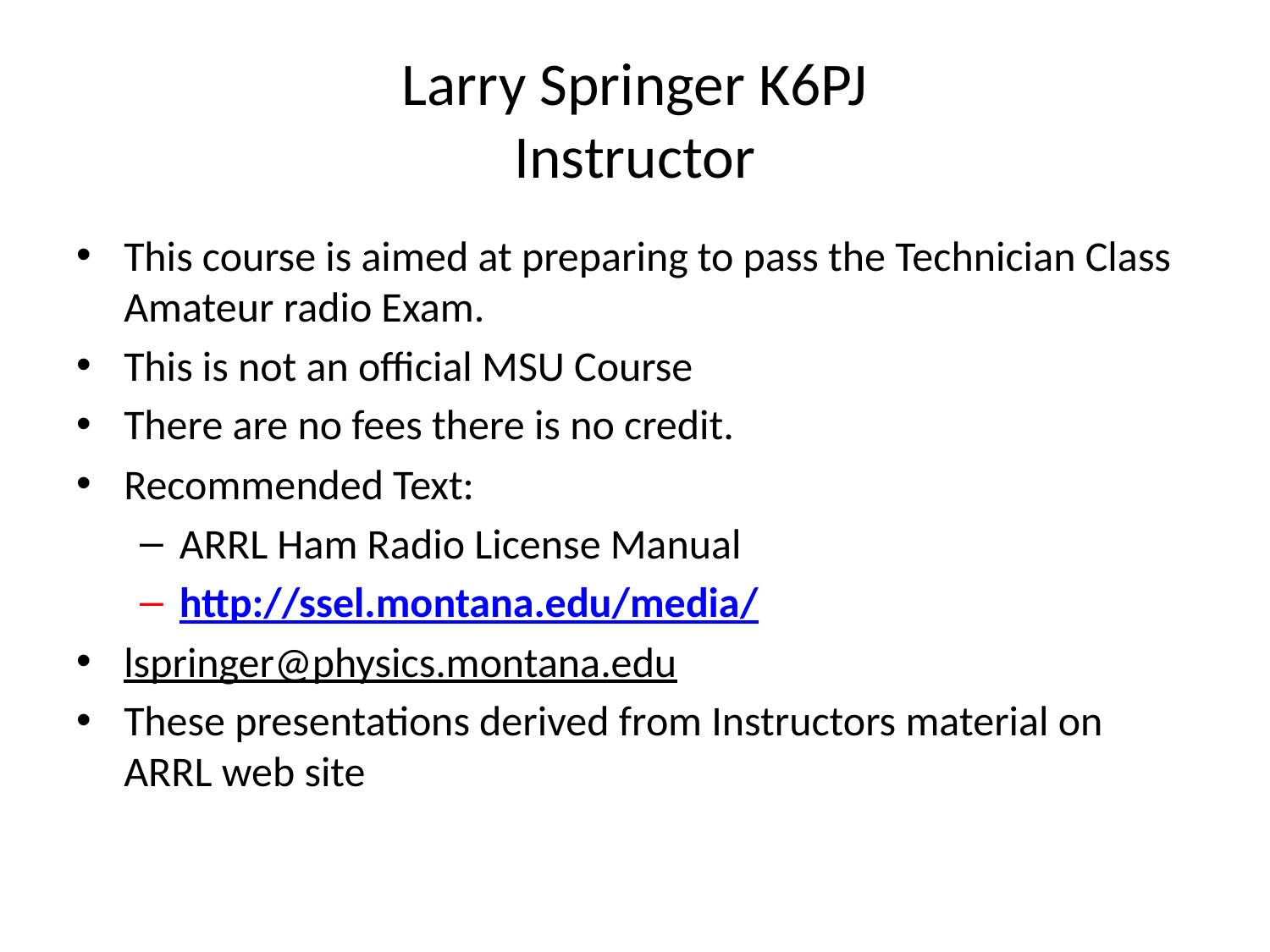

# Larry Springer K6PJ Instructor
This course is aimed at preparing to pass the Technician Class Amateur radio Exam.
This is not an official MSU Course
There are no fees there is no credit.
Recommended Text:
ARRL Ham Radio License Manual
http://ssel.montana.edu/media/
lspringer@physics.montana.edu
These presentations derived from Instructors material on ARRL web site